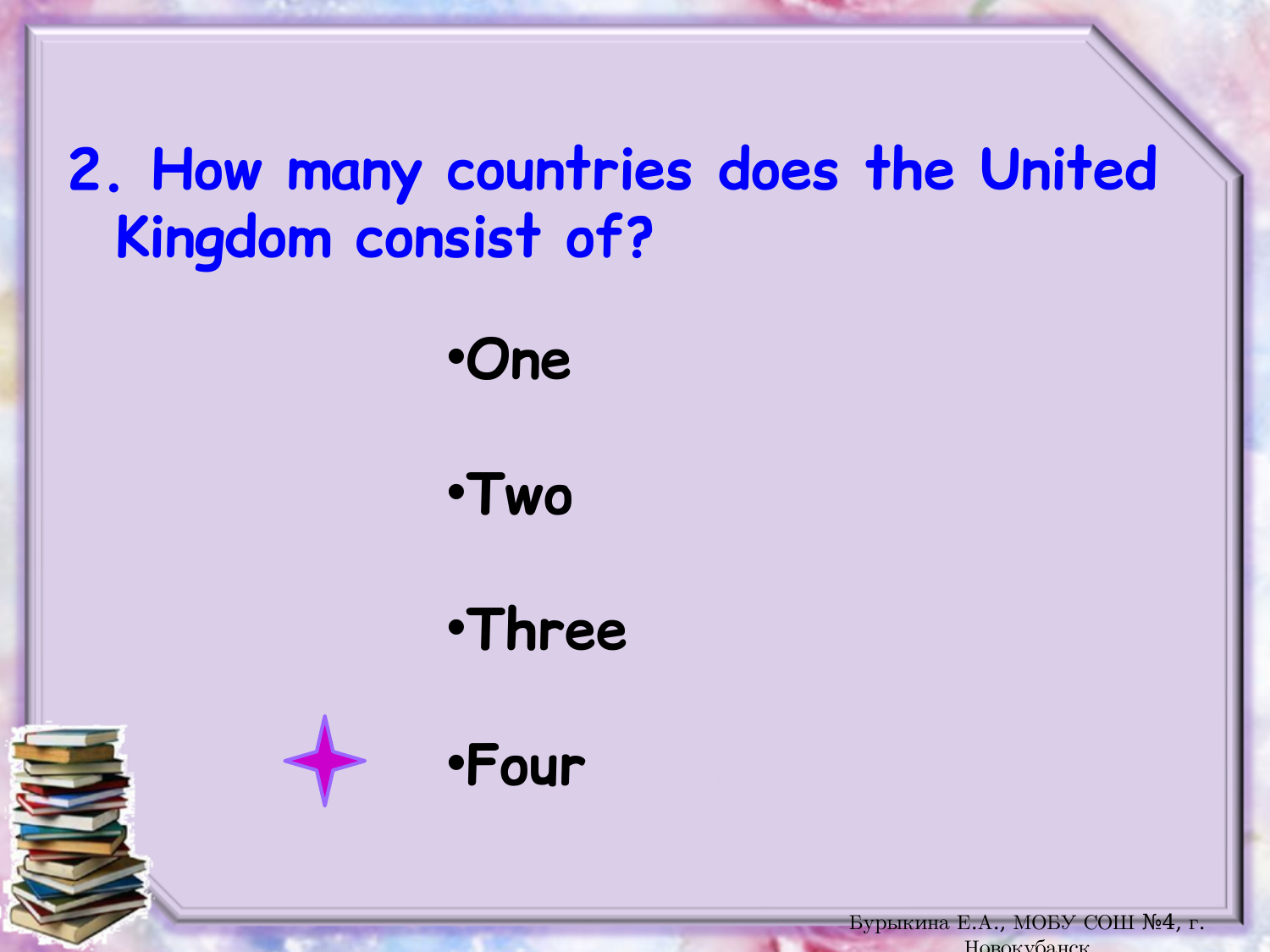

2. How many countries does the United Kingdom consist of?
One

Two

Three

Four

Бурыкина Е.А., МОБУ СОШ №4, г. Новокубанск